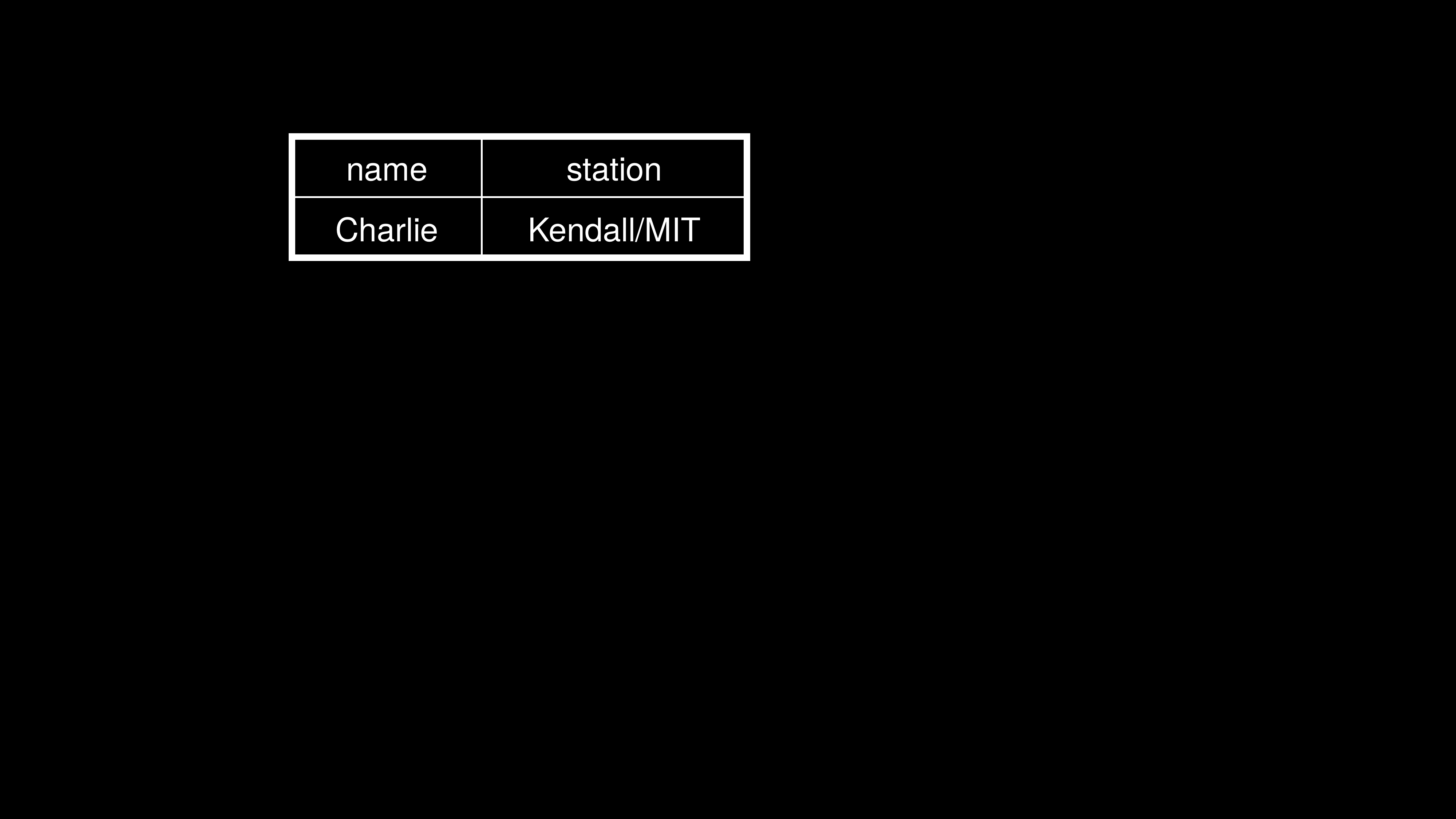

| name | station |
| --- | --- |
| Charlie | Kendall/MIT |